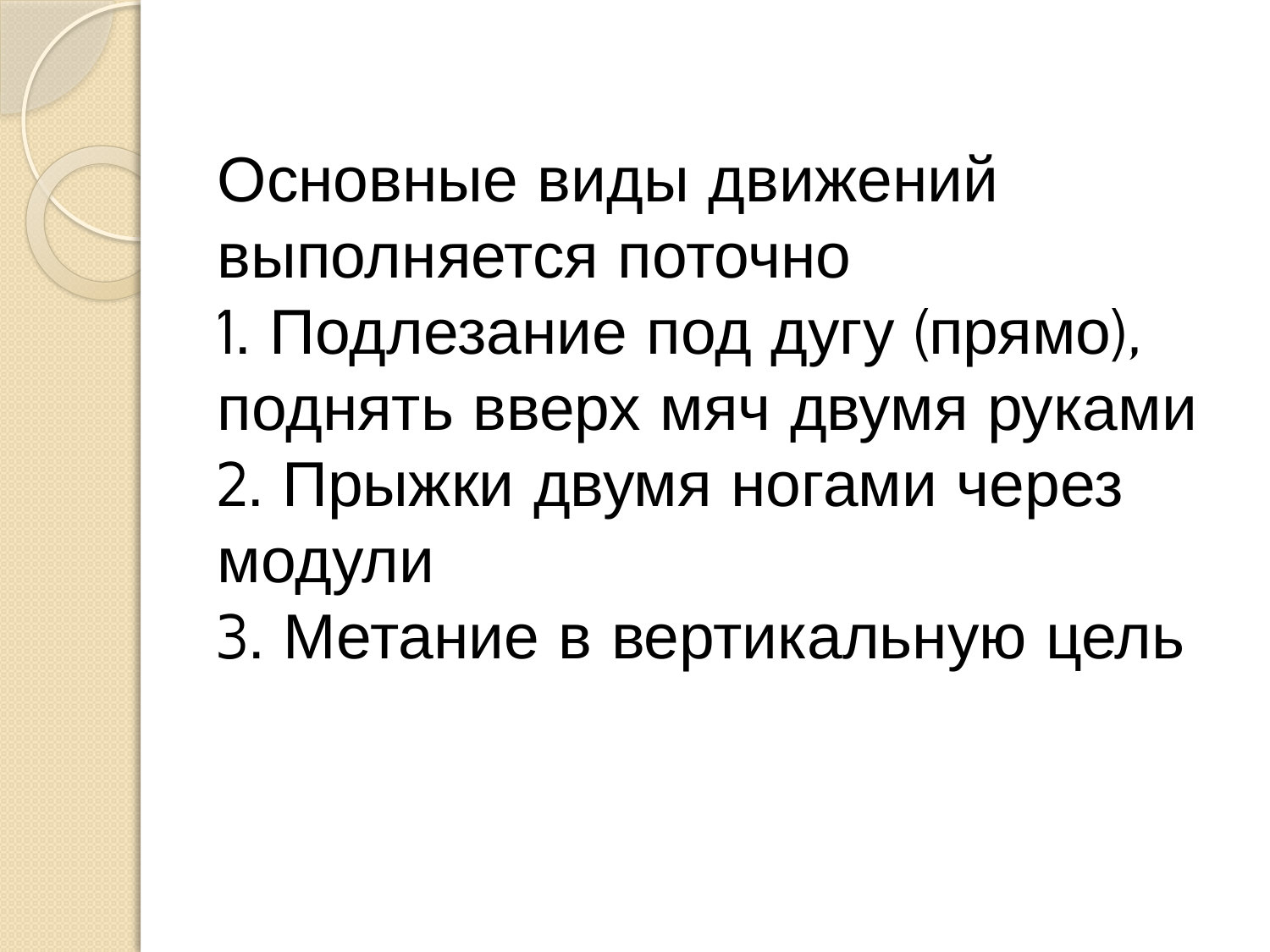

# Основные виды движений выполняется поточно 1. Подлезание под дугу (прямо), поднять вверх мяч двумя руками 2. Прыжки двумя ногами через модули 3. Метание в вертикальную цель